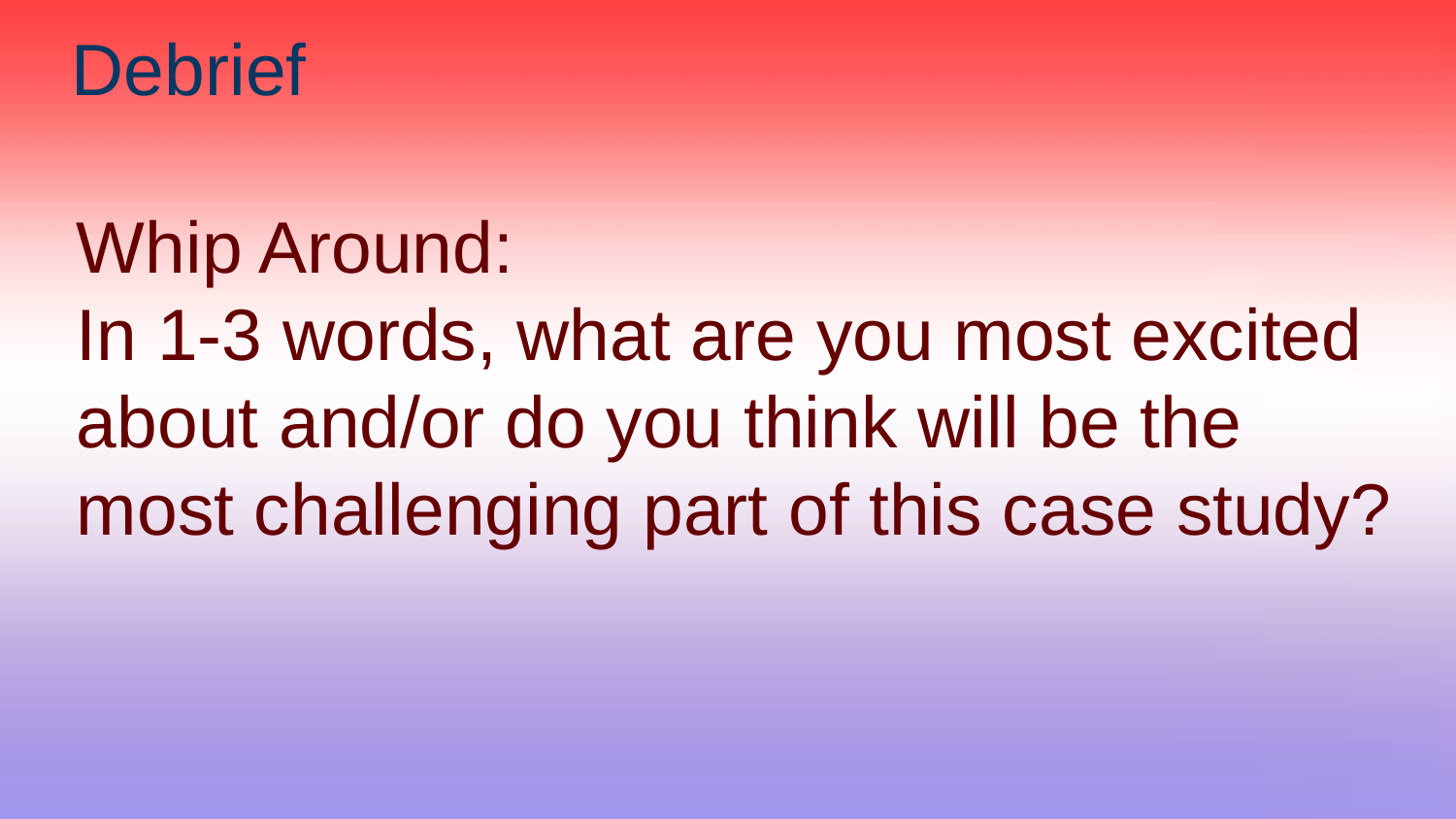

# Debrief
Whip Around:
In 1-3 words, what are you most excited about and/or do you think will be the most challenging part of this case study?